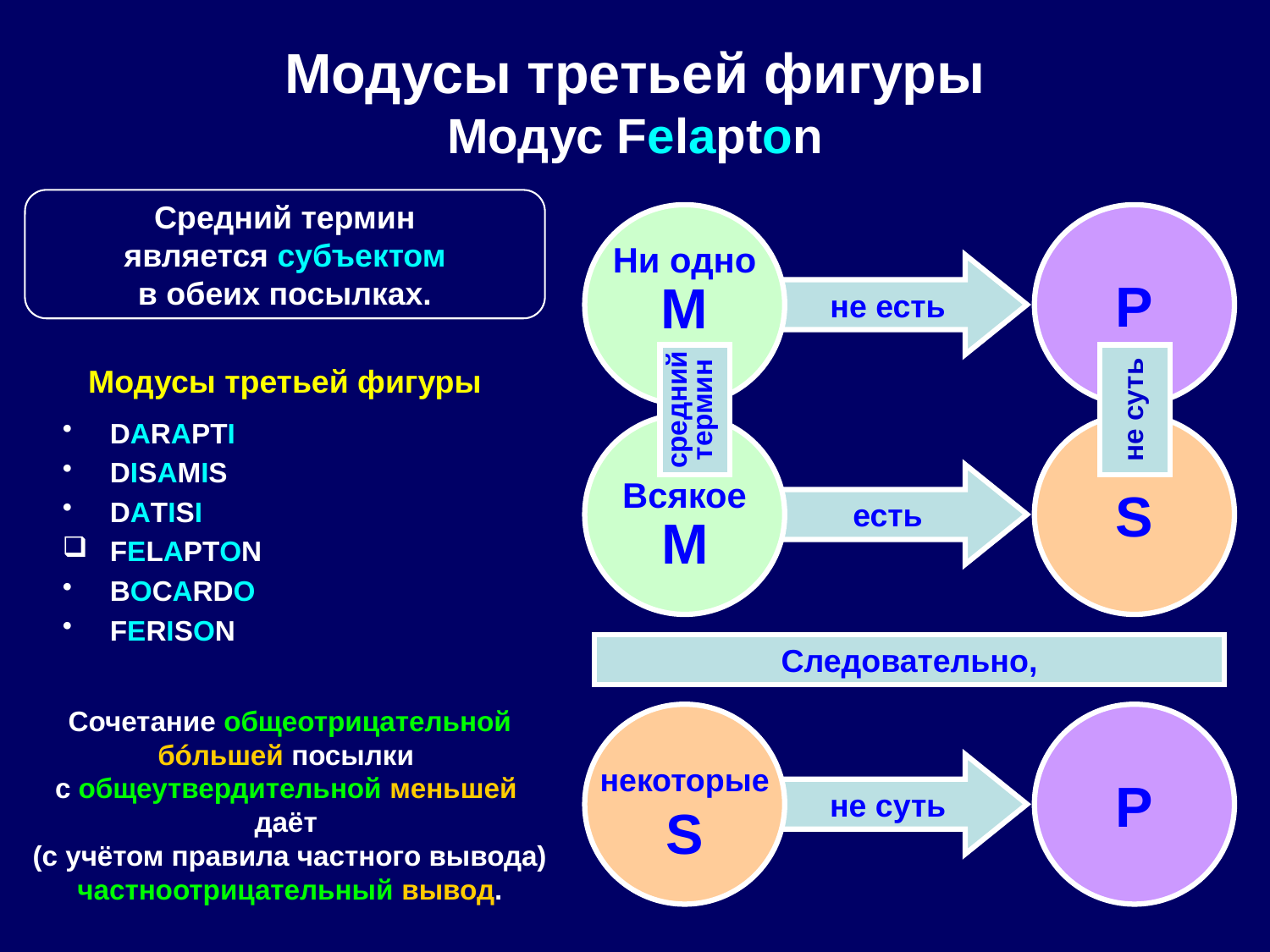

# Модусы третьей фигуры Модус Felapton
Средний термин
является субъектом
в обеих посылках.
Ни одно
M
P
не есть
Модусы третьей фигуры
DARAPTI
DISAMIS
DATISI
FELAPTON
BOCARDO
FERISON
средний
термин
не суть

Всякое
M
S
есть
Следовательно,
Сочетание общеотрицательной бóльшей посылки
с общеутвердительной меньшей
даёт
(с учётом правила частного вывода) частноотрицательный вывод.
некоторые
S
P
не суть